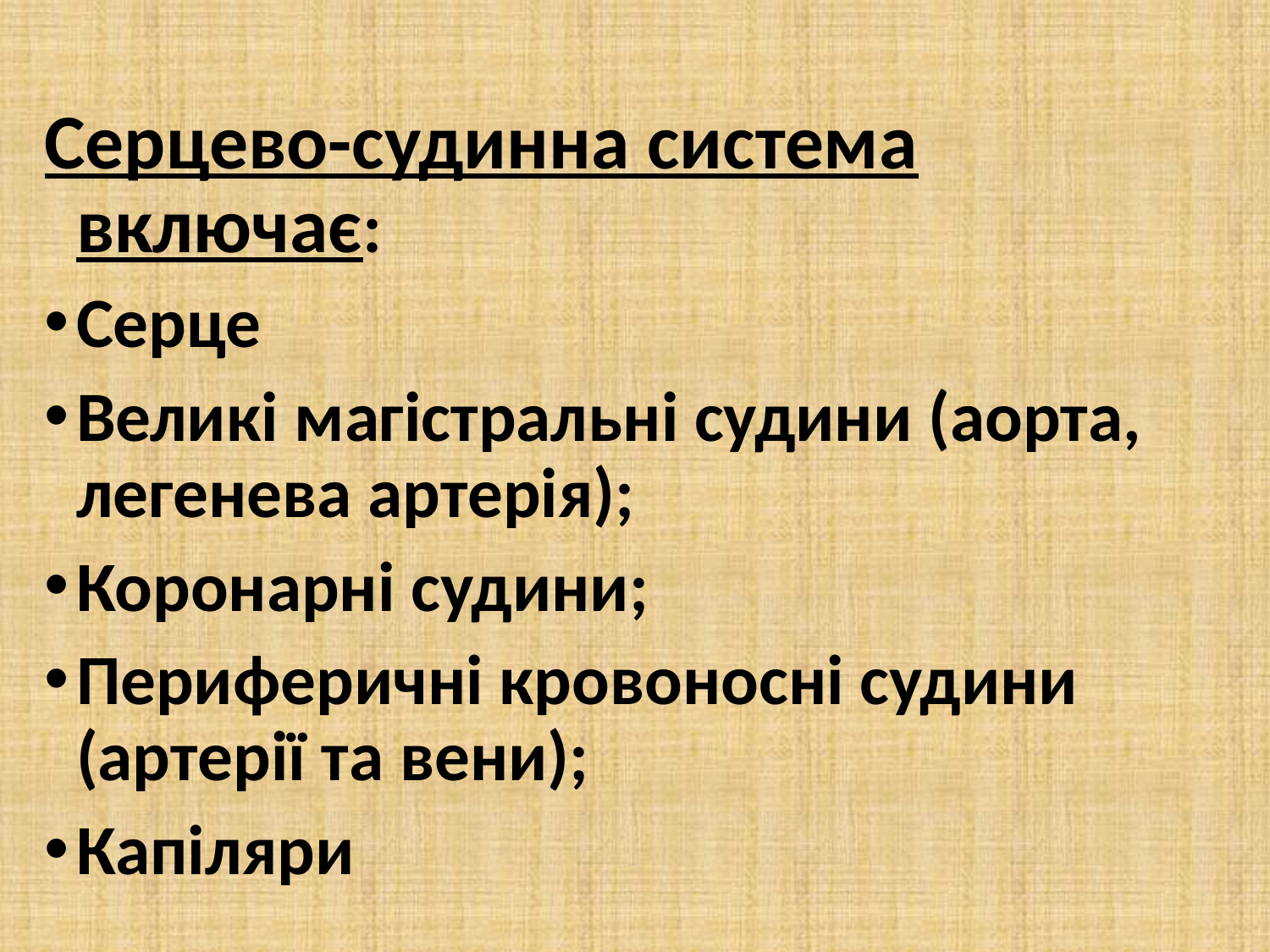

Серцево-судинна система включає:
Серце
Великі магістральні судини (аорта, легенева артерія);
Коронарні судини;
Периферичні кровоносні судини (артерії та вени);
Капіляри